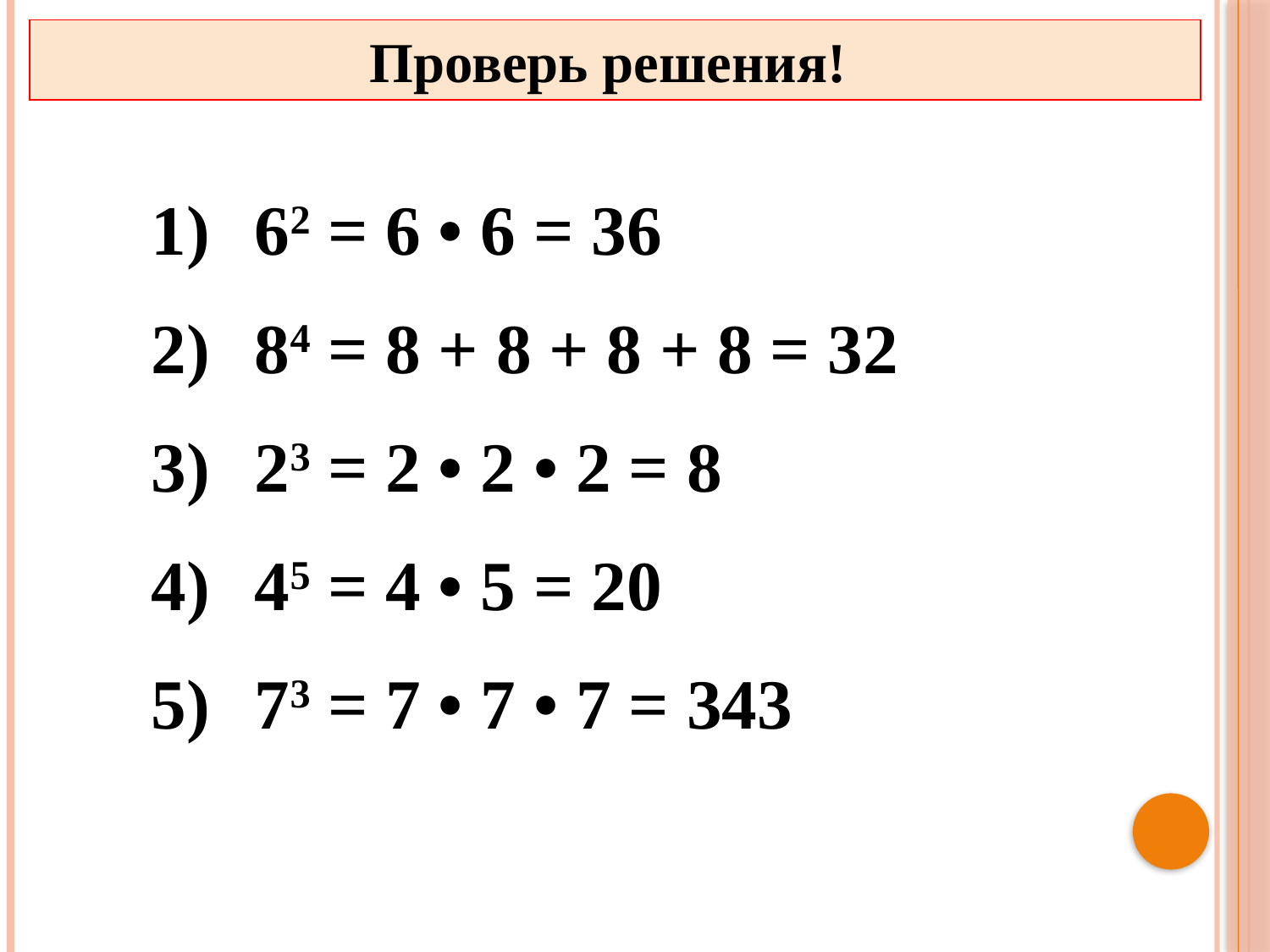

Проверь решения!
62 = 6 • 6 = 36

84 = 8 + 8 + 8 + 8 = 32

23 = 2 • 2 • 2 = 8

45 = 4 • 5 = 20

73 = 7 • 7 • 7 = 343